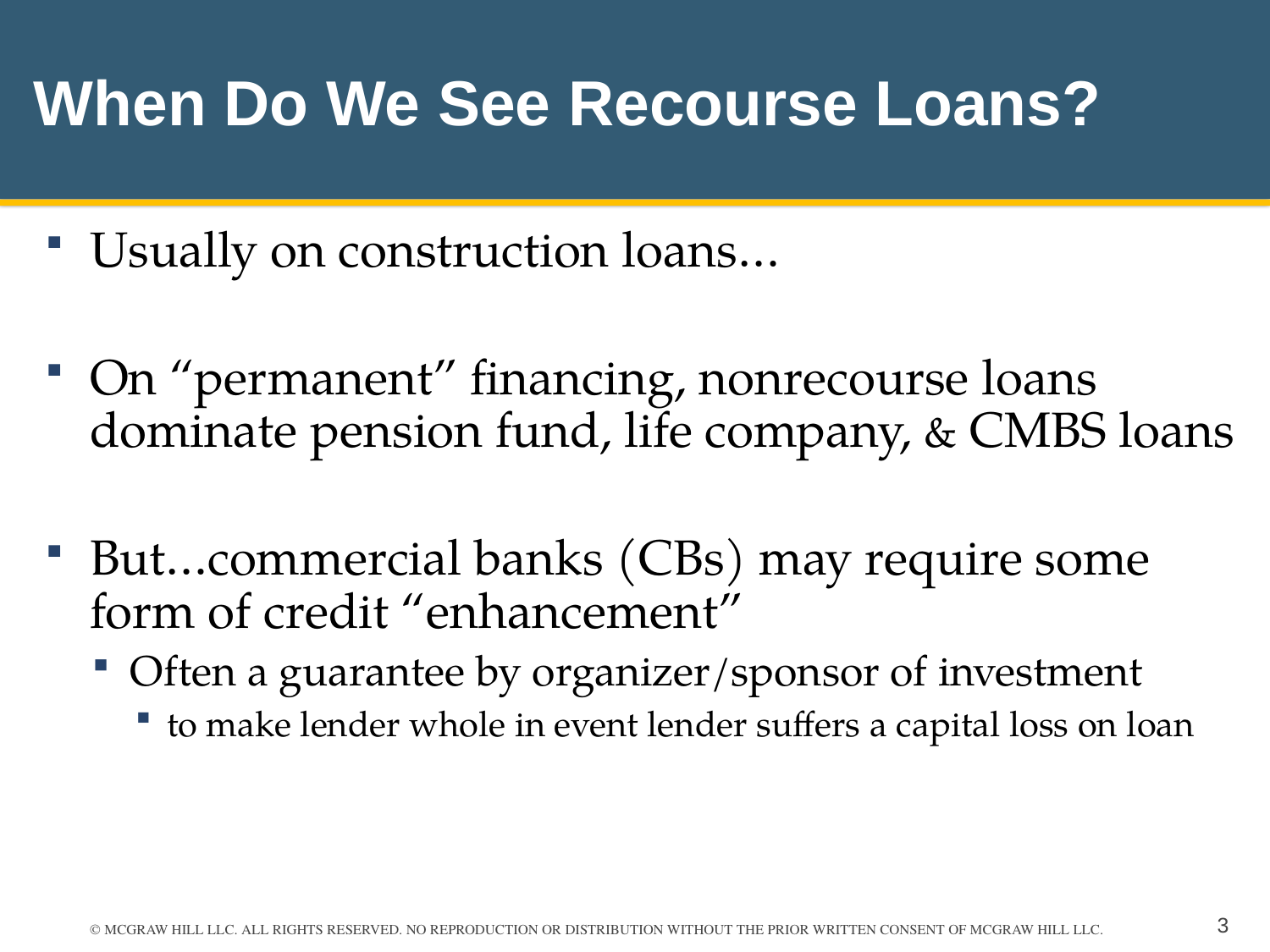

# When Do We See Recourse Loans?
Usually on construction loans…

On “permanent” financing, nonrecourse loans dominate pension fund, life company, & CMBS loans

But…commercial banks (CBs) may require some form of credit “enhancement”
Often a guarantee by organizer/sponsor of investment
to make lender whole in event lender suffers a capital loss on loan
© MCGRAW HILL LLC. ALL RIGHTS RESERVED. NO REPRODUCTION OR DISTRIBUTION WITHOUT THE PRIOR WRITTEN CONSENT OF MCGRAW HILL LLC.
3